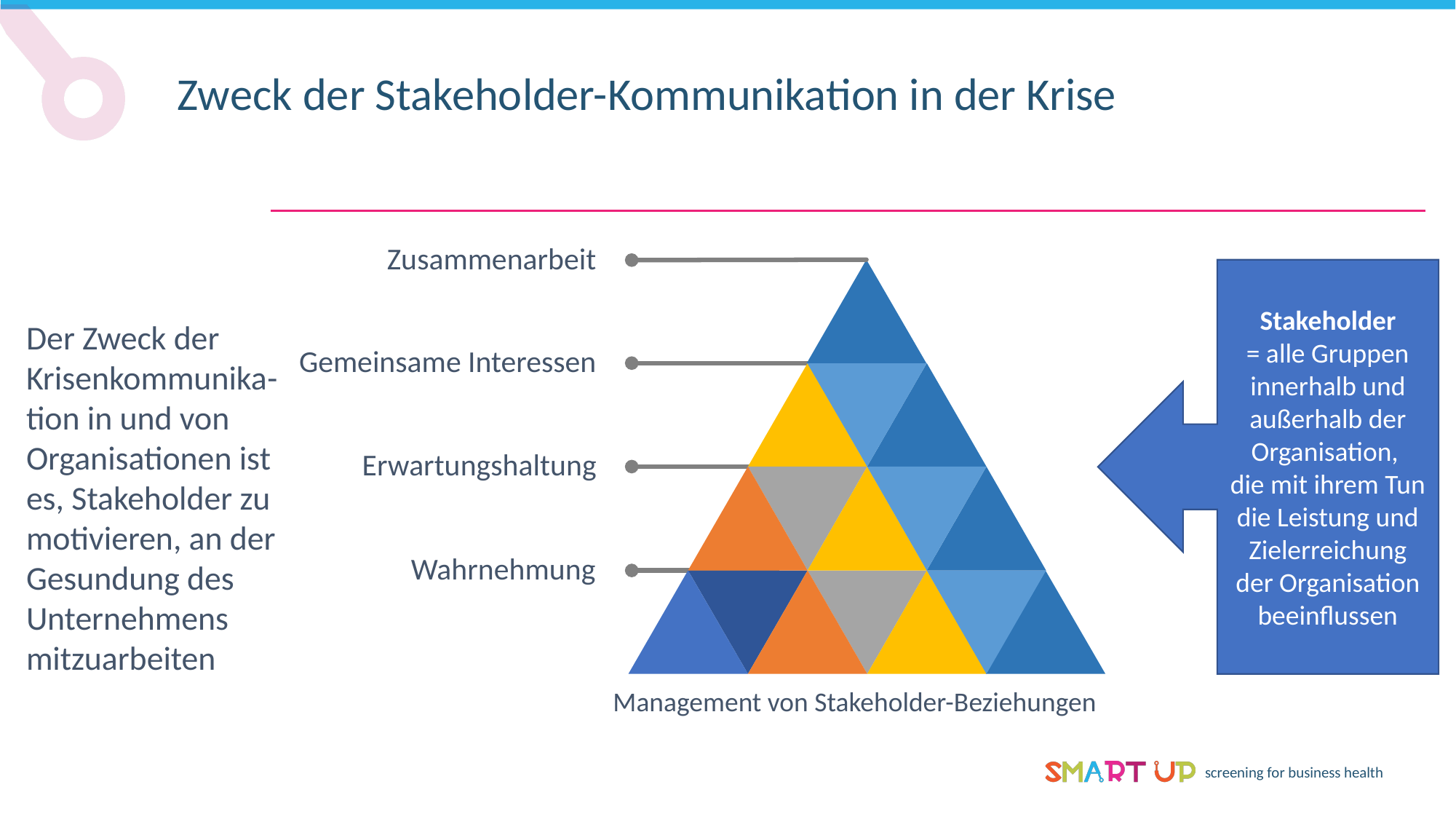

Zweck der Stakeholder-Kommunikation in der Krise
Zusammenarbeit

Stakeholder
= alle Gruppen innerhalb und außerhalb der Organisation,
die mit ihrem Tun die Leistung und Zielerreichung der Organisation beeinflussen
Der Zweck der Krisenkommunika-tion in und von Organisationen ist es, Stakeholder zu motivieren, an der Gesundung des Unternehmens mitzuarbeiten
Gemeinsame Interessen

Erwartungshaltung

Wahrnehmung

Management von Stakeholder-Beziehungen